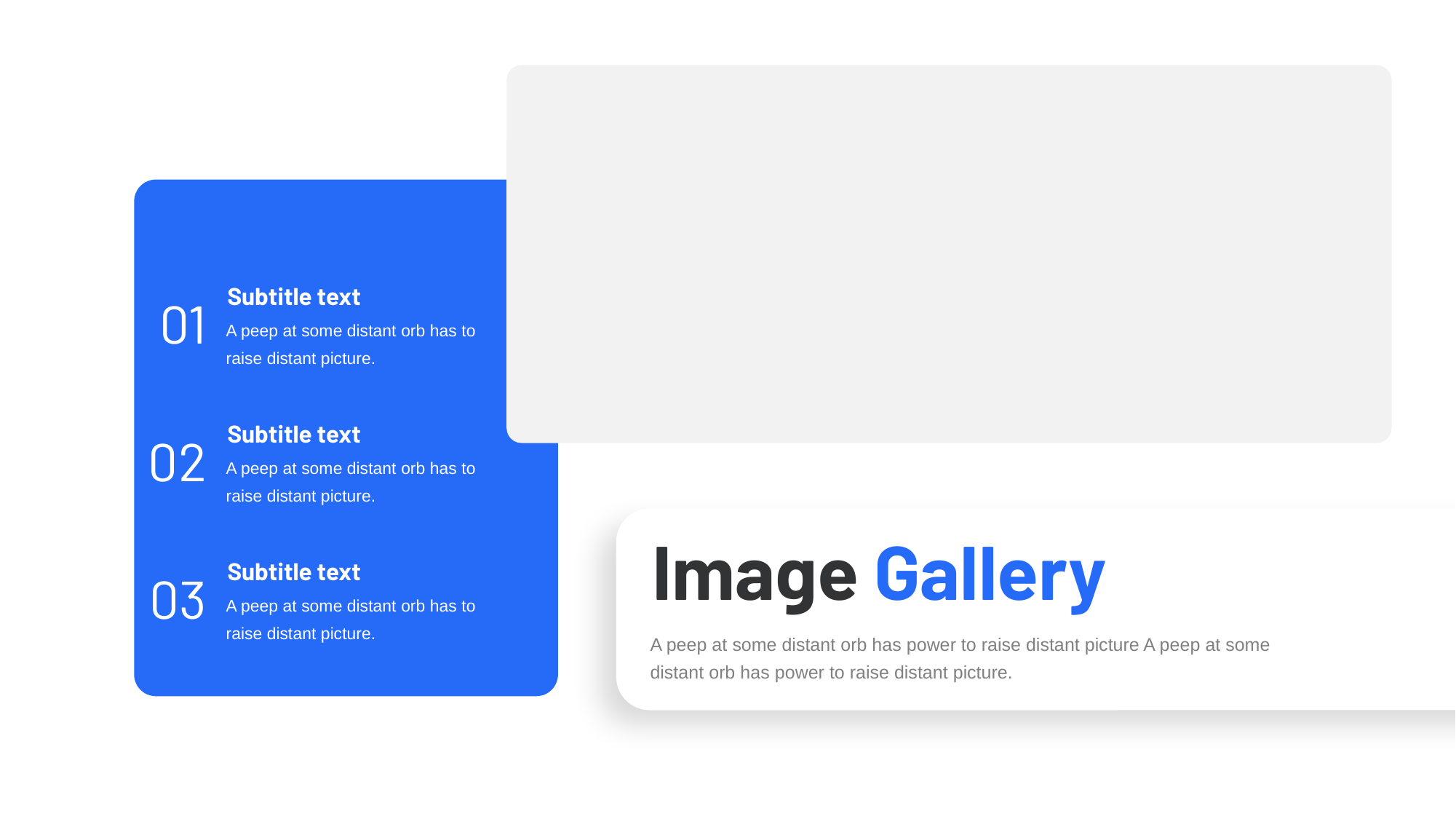

Subtitle text
01
A peep at some distant orb has to raise distant picture.
Subtitle text
02
A peep at some distant orb has to raise distant picture.

Image Gallery
Subtitle text
03
A peep at some distant orb has to raise distant picture.
A peep at some distant orb has power to raise distant picture A peep at some distant orb has power to raise distant picture.